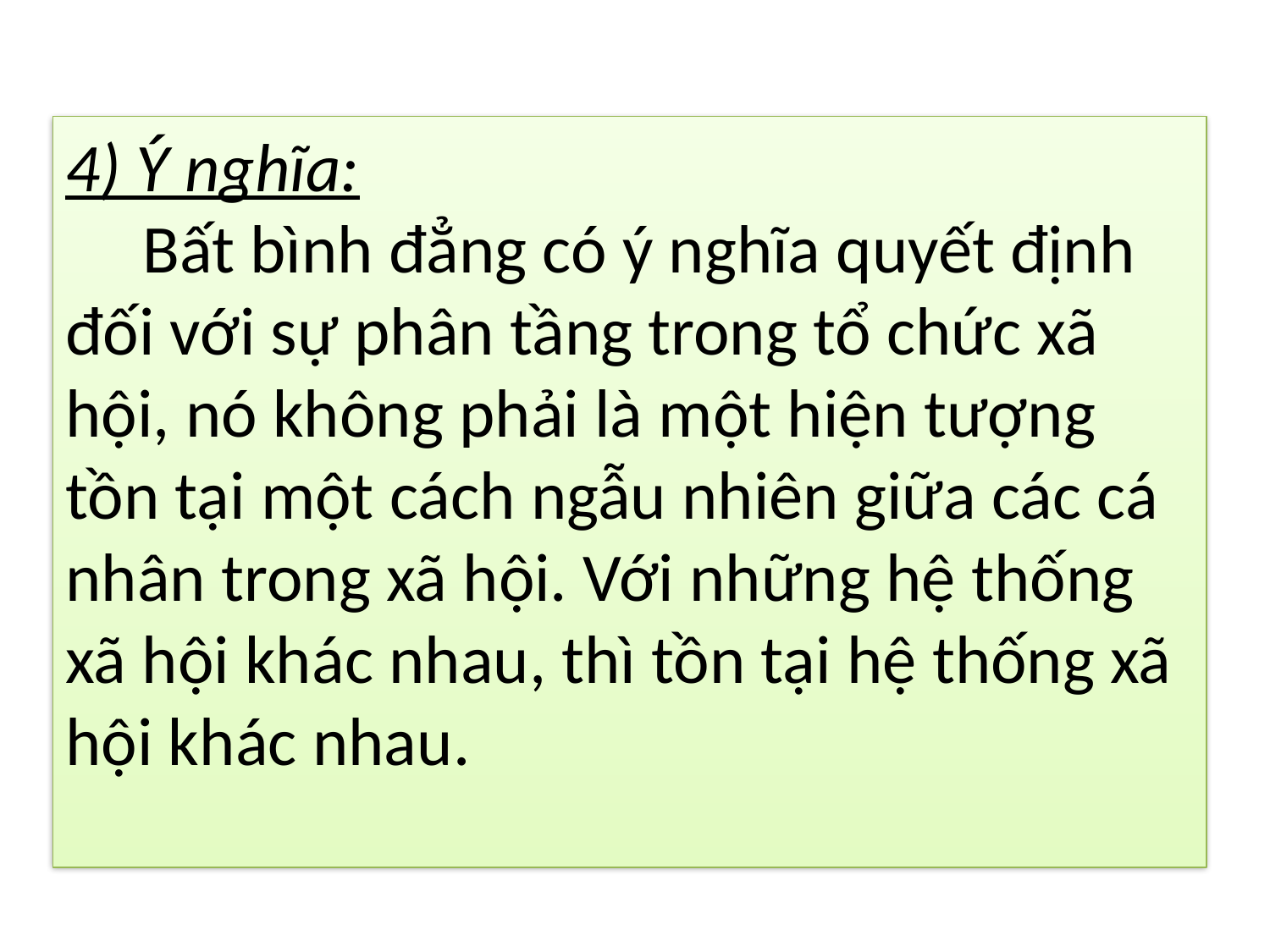

# 4) Ý nghĩa: Bất bình đẳng có ý nghĩa quyết định đối với sự phân tầng trong tổ chức xã hội, nó không phải là một hiện tượng tồn tại một cách ngẫu nhiên giữa các cá nhân trong xã hội. Với những hệ thống xã hội khác nhau, thì tồn tại hệ thống xã hội khác nhau.